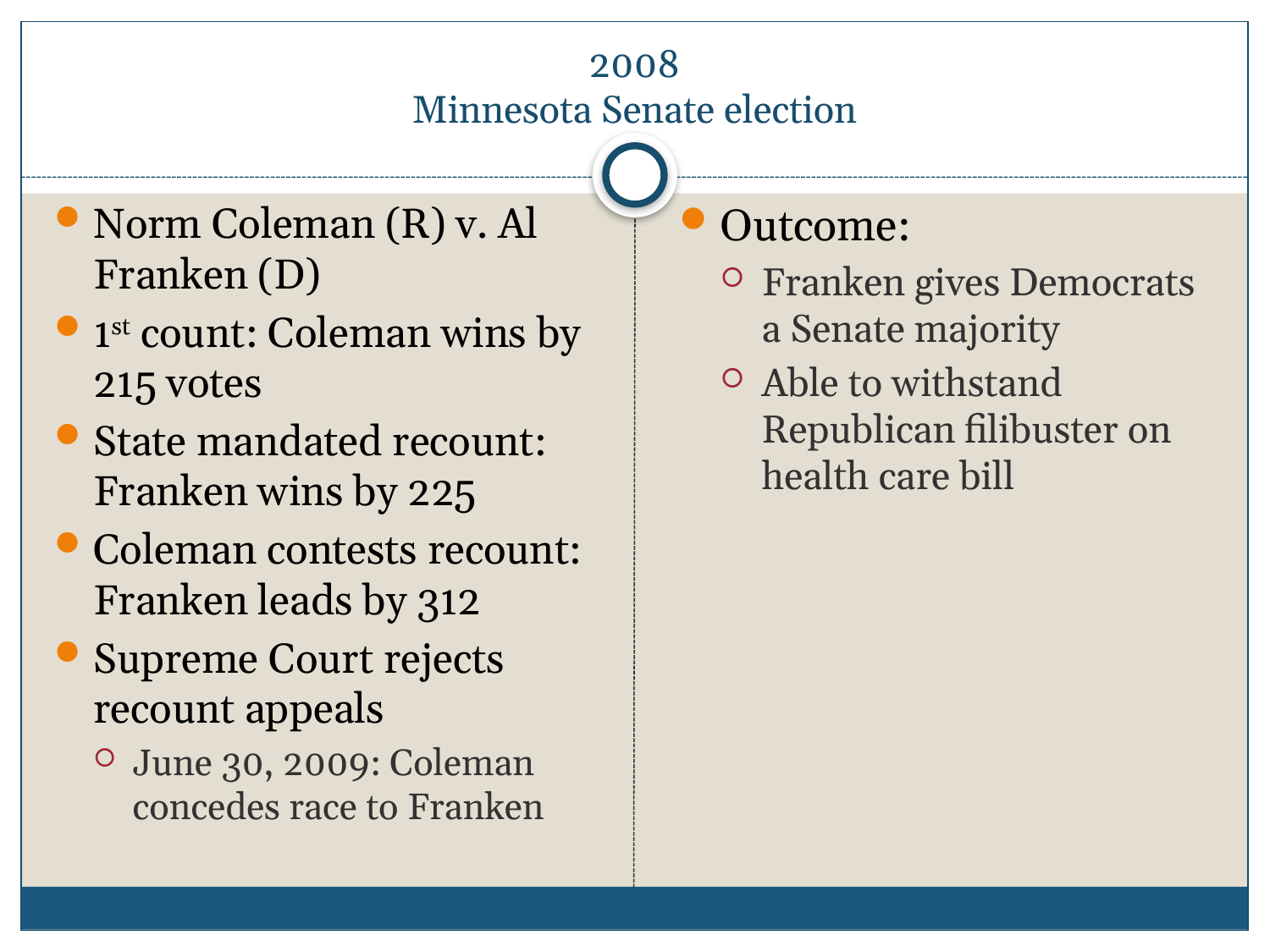

# 2008 Minnesota Senate election
Norm Coleman (R) v. Al Franken (D)
1st count: Coleman wins by 215 votes
State mandated recount: Franken wins by 225
Coleman contests recount: Franken leads by 312
Supreme Court rejects recount appeals
June 30, 2009: Coleman concedes race to Franken
Outcome:
Franken gives Democrats a Senate majority
Able to withstand Republican filibuster on health care bill